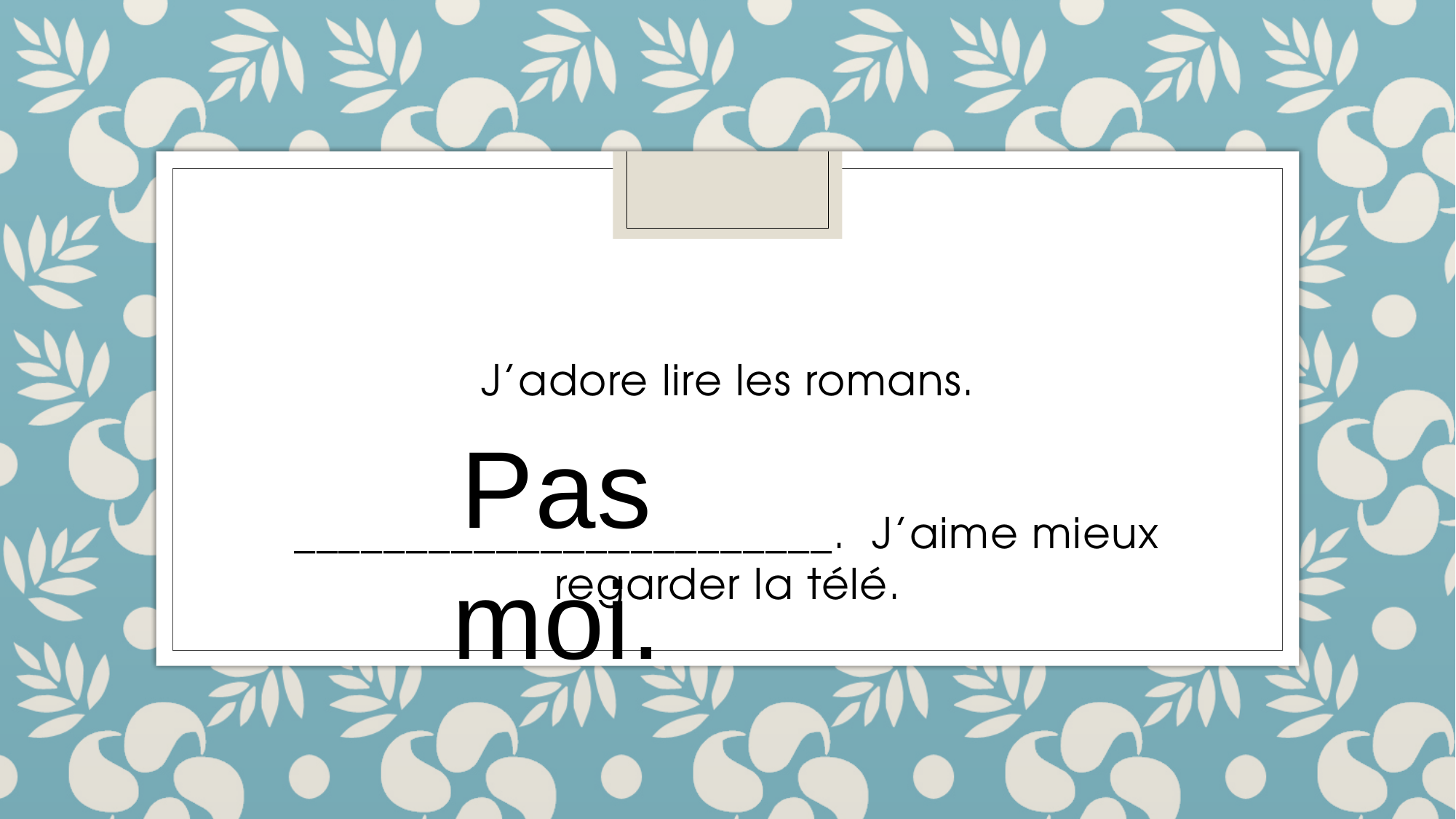

J’adore lire les romans.

________________________.  J’aime mieux regarder la télé.
Pas moi.